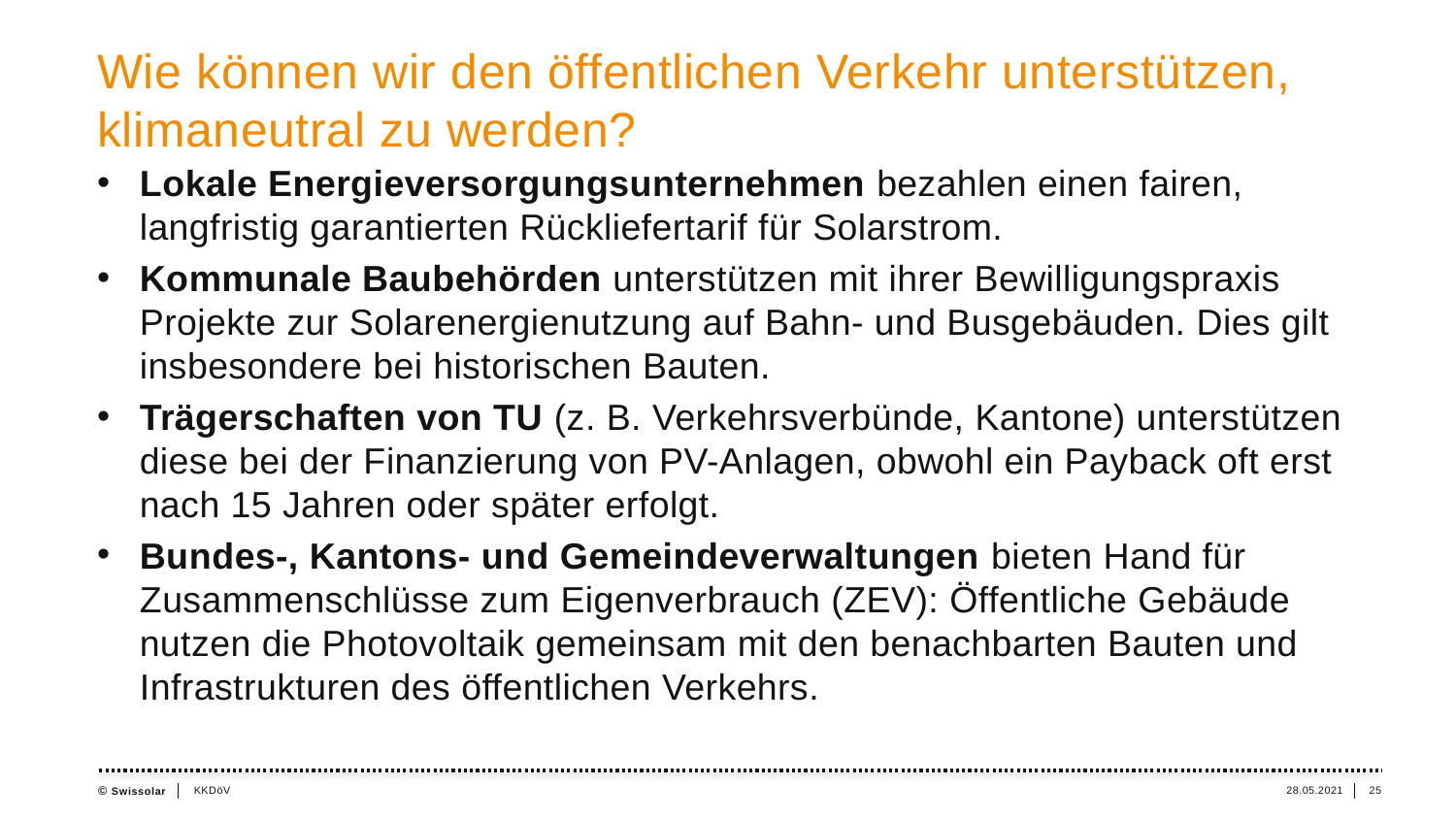

# Wie können wir den öffentlichen Verkehr unterstützen, klimaneutral zu werden?
Lokale Energieversorgungsunternehmen bezahlen einen fairen, langfristig garantierten Rückliefertarif für Solarstrom.
Kommunale Baubehörden unterstützen mit ihrer Bewilligungspraxis Projekte zur Solarenergienutzung auf Bahn- und Busgebäuden. Dies gilt insbesondere bei historischen Bauten.
Trägerschaften von TU (z. B. Verkehrsverbünde, Kantone) unterstützen diese bei der Finanzierung von PV-Anlagen, obwohl ein Payback oft erst nach 15 Jahren oder später erfolgt.
Bundes-, Kantons- und Gemeindeverwaltungen bieten Hand für Zusammenschlüsse zum Eigenverbrauch (ZEV): Öffentliche Gebäude nutzen die Photovoltaik gemeinsam mit den benachbarten Bauten und Infrastrukturen des öffentlichen Verkehrs.

KKDöV
28.05.2021
25